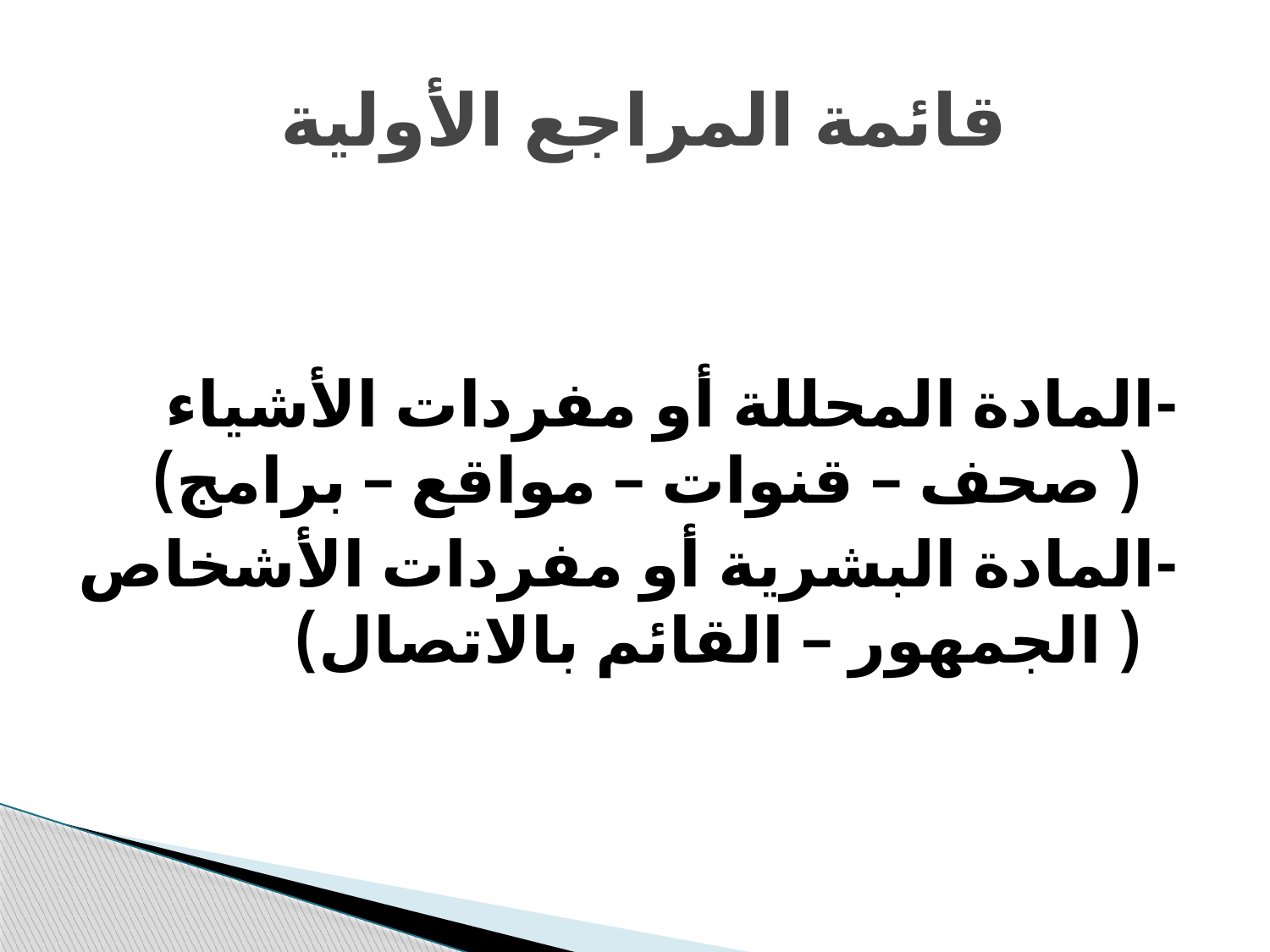

# قائمة المراجع الأولية
-المادة المحللة أو مفردات الأشياء ( صحف – قنوات – مواقع – برامج)
-المادة البشرية أو مفردات الأشخاص ( الجمهور – القائم بالاتصال)